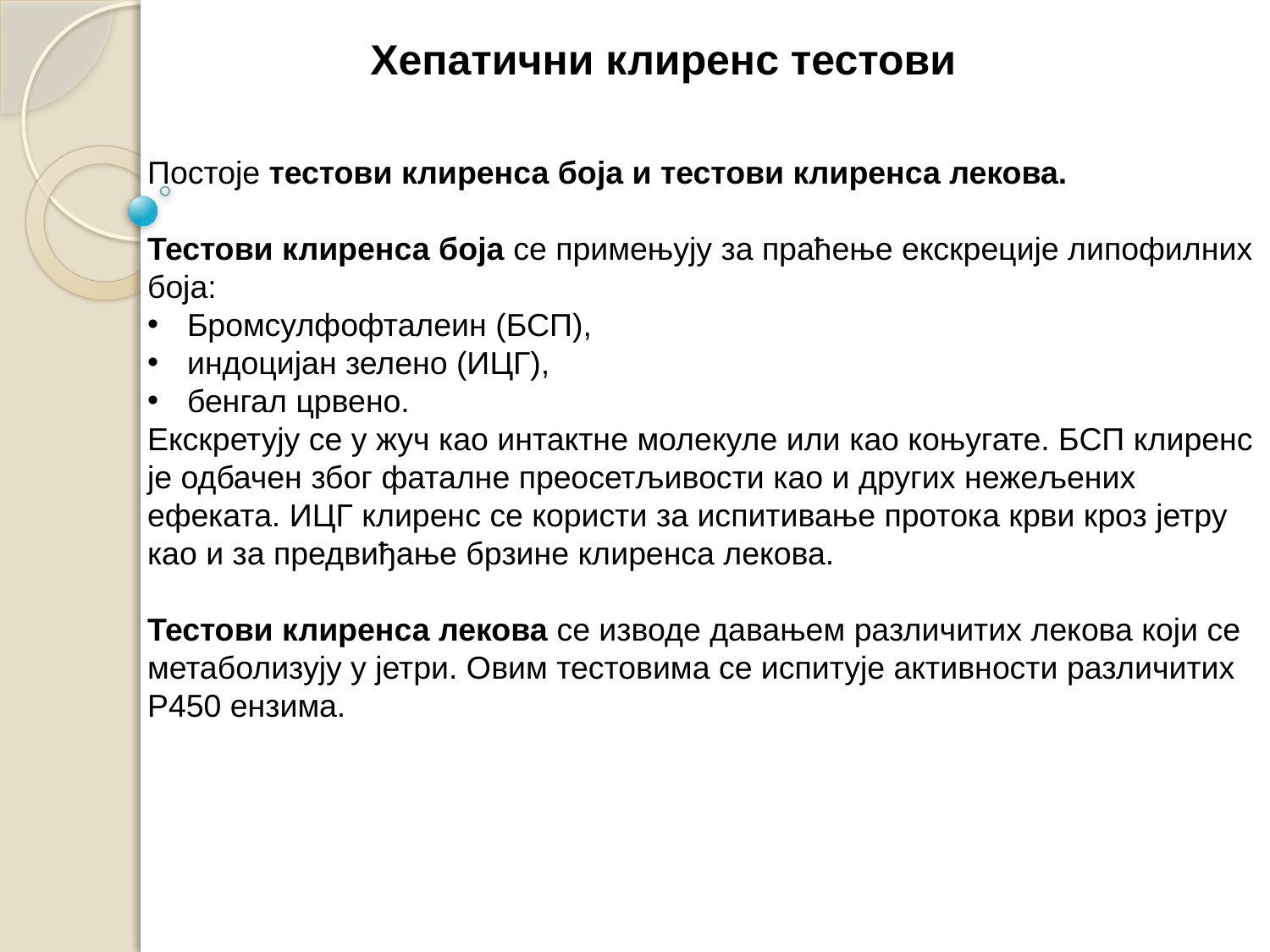

Хепатични клиренс тестови
Постоје тестови клиренса боја и тестови клиренса лекова.
Тестови клиренса боја се примењују за праћење екскреције липофилних боја:
Бромсулфофталеин (БСП),
индоцијан зелено (ИЦГ),
бенгал црвено.
Екскретују се у жуч као интактне молекуле или као коњугате. БСП клиренс је одбачен због фаталне преосетљивости као и других нежељених ефеката. ИЦГ клиренс се користи за испитивање протока крви кроз јетру као и за предвиђање брзине клиренса лекова.
Тестови клиренса лекова се изводе давањем различитих лекова који се метаболизују у јетри. Овим тестовима се испитује активности различитих P450 ензима.